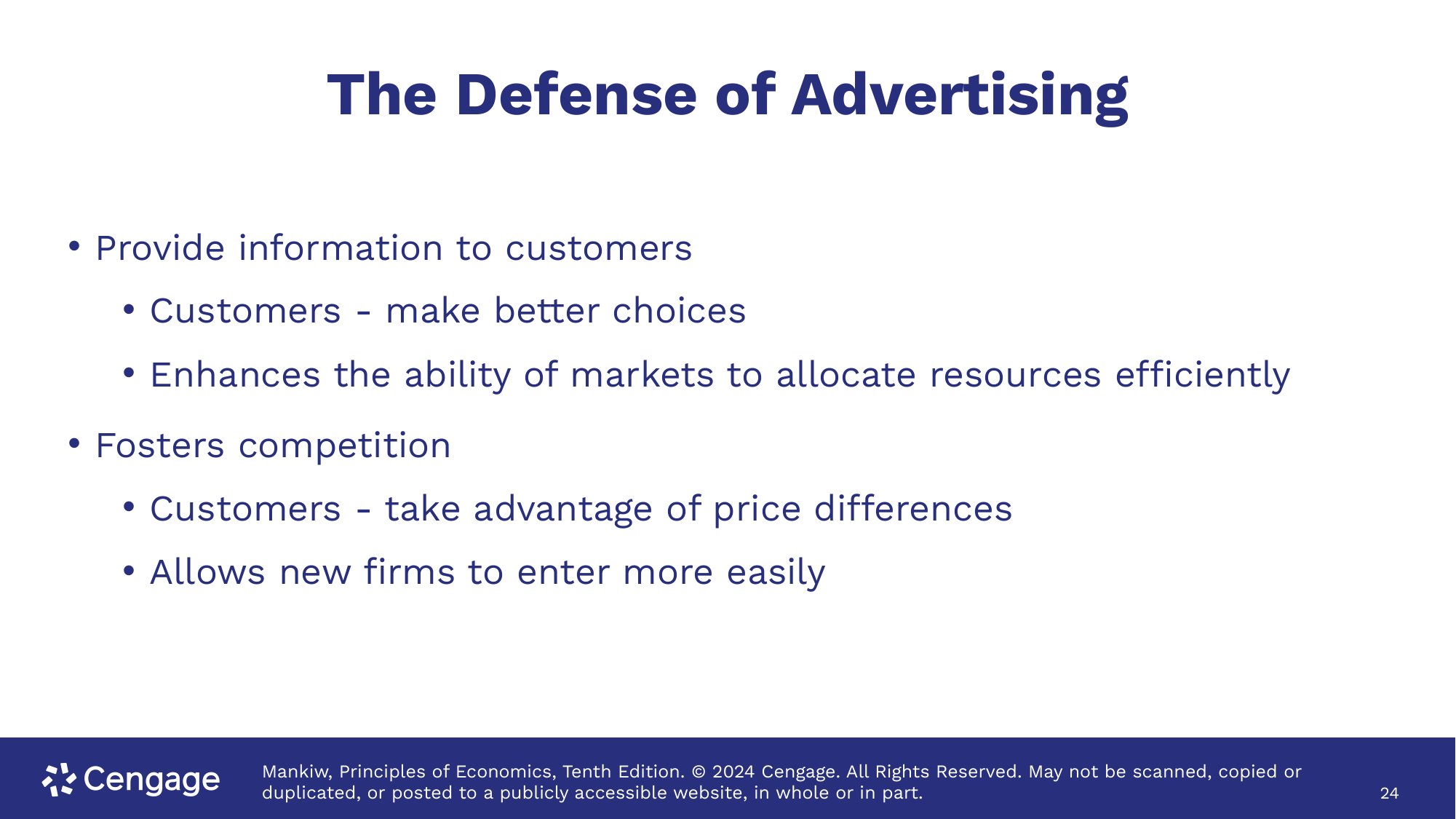

# The Defense of Advertising
Provide information to customers
Customers - make better choices
Enhances the ability of markets to allocate resources efficiently
Fosters competition
Customers - take advantage of price differences
Allows new firms to enter more easily